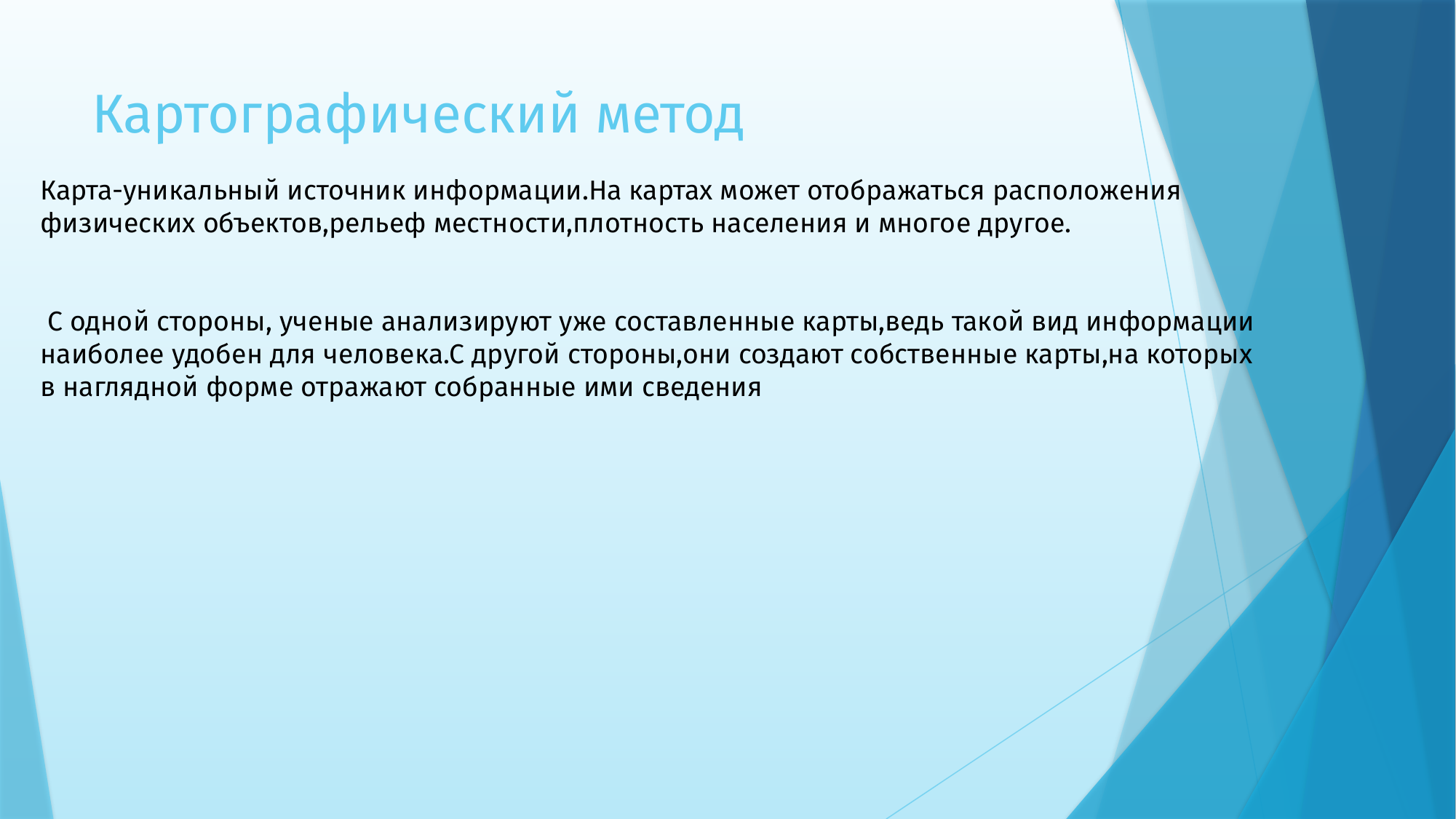

# Картографический метод
Карта-уникальный источник информации.На картах может отображаться расположения
физических объектов,рельеф местности,плотность населения и многое другое.

 С одной стороны, ученые анализируют уже составленные карты,ведь такой вид информации
наиболее удобен для человека.С другой стороны,они создают собственные карты,на которых
в наглядной форме отражают собранные ими сведения